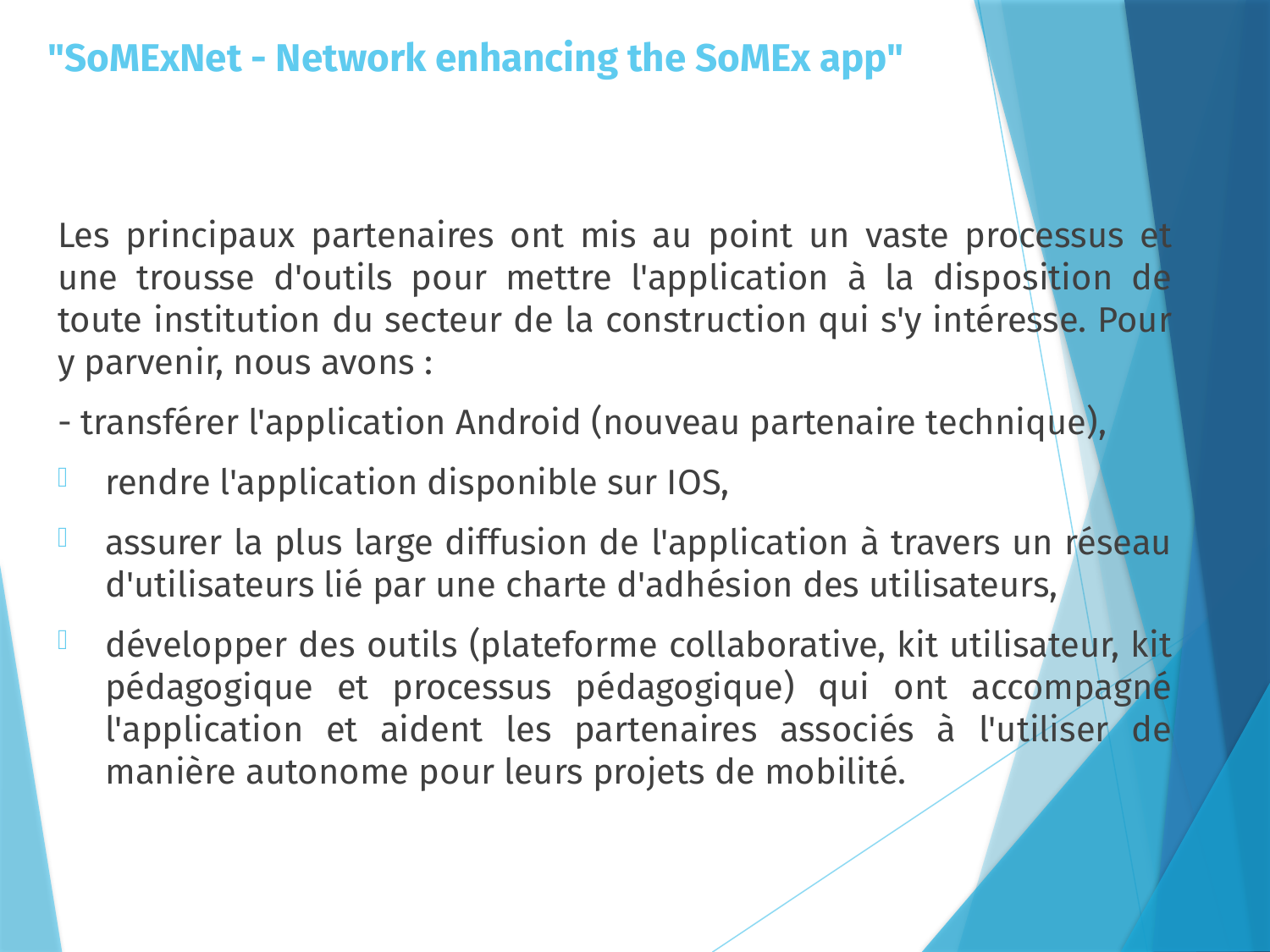

# "SoMExNet - Network enhancing the SoMEx app"
Les principaux partenaires ont mis au point un vaste processus et une trousse d'outils pour mettre l'application à la disposition de toute institution du secteur de la construction qui s'y intéresse. Pour y parvenir, nous avons :
- transférer l'application Android (nouveau partenaire technique),
rendre l'application disponible sur IOS,
assurer la plus large diffusion de l'application à travers un réseau d'utilisateurs lié par une charte d'adhésion des utilisateurs,
développer des outils (plateforme collaborative, kit utilisateur, kit pédagogique et processus pédagogique) qui ont accompagné l'application et aident les partenaires associés à l'utiliser de manière autonome pour leurs projets de mobilité.